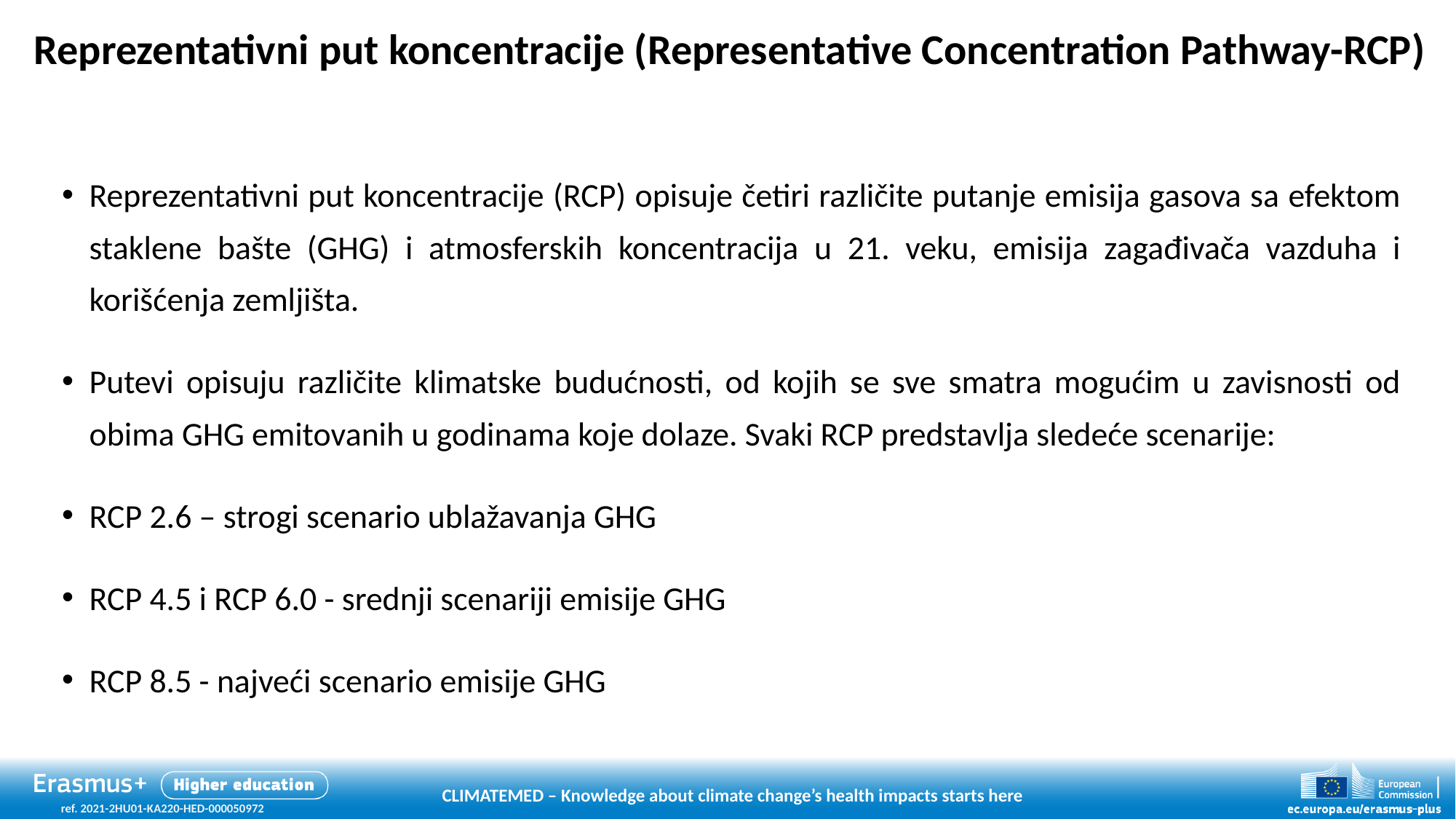

# Reprezentativni put koncentracije (Representative Concentration Pathway-RCP)
Reprezentativni put koncentracije (RCP) opisuje četiri različite putanje emisija gasova sa efektom staklene bašte (GHG) i atmosferskih koncentracija u 21. veku, emisija zagađivača vazduha i korišćenja zemljišta.
Putevi opisuju različite klimatske budućnosti, od kojih se sve smatra mogućim u zavisnosti od obima GHG emitovanih u godinama koje dolaze. Svaki RCP predstavlja sledeće scenarije:
RCP 2.6 – strogi scenario ublažavanja GHG
RCP 4.5 i RCP 6.0 - srednji scenariji emisije GHG
RCP 8.5 - najveći scenario emisije GHG